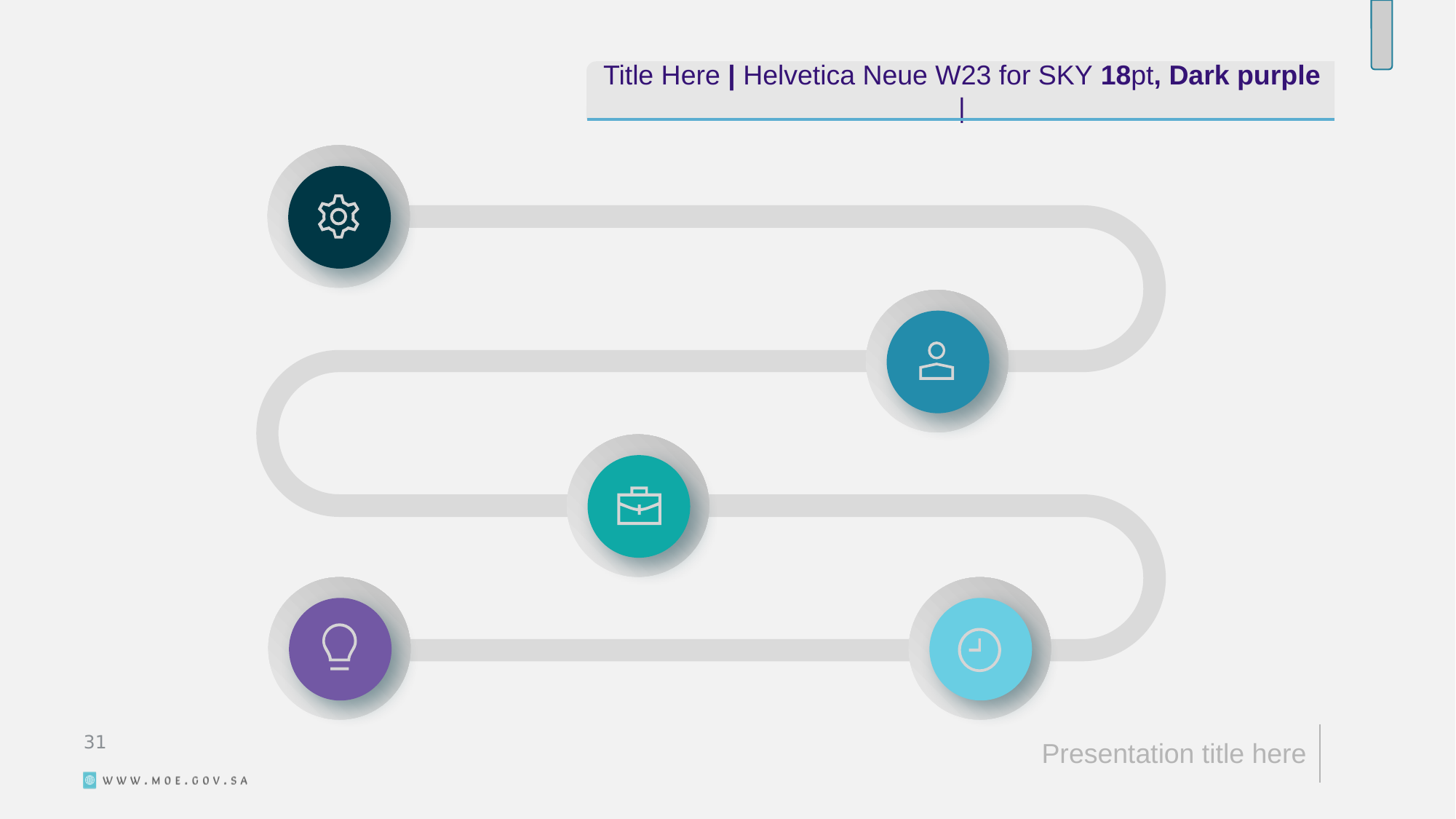

Title Here | Helvetica Neue W23 for SKY 18pt, Dark purple |

31
Presentation title here